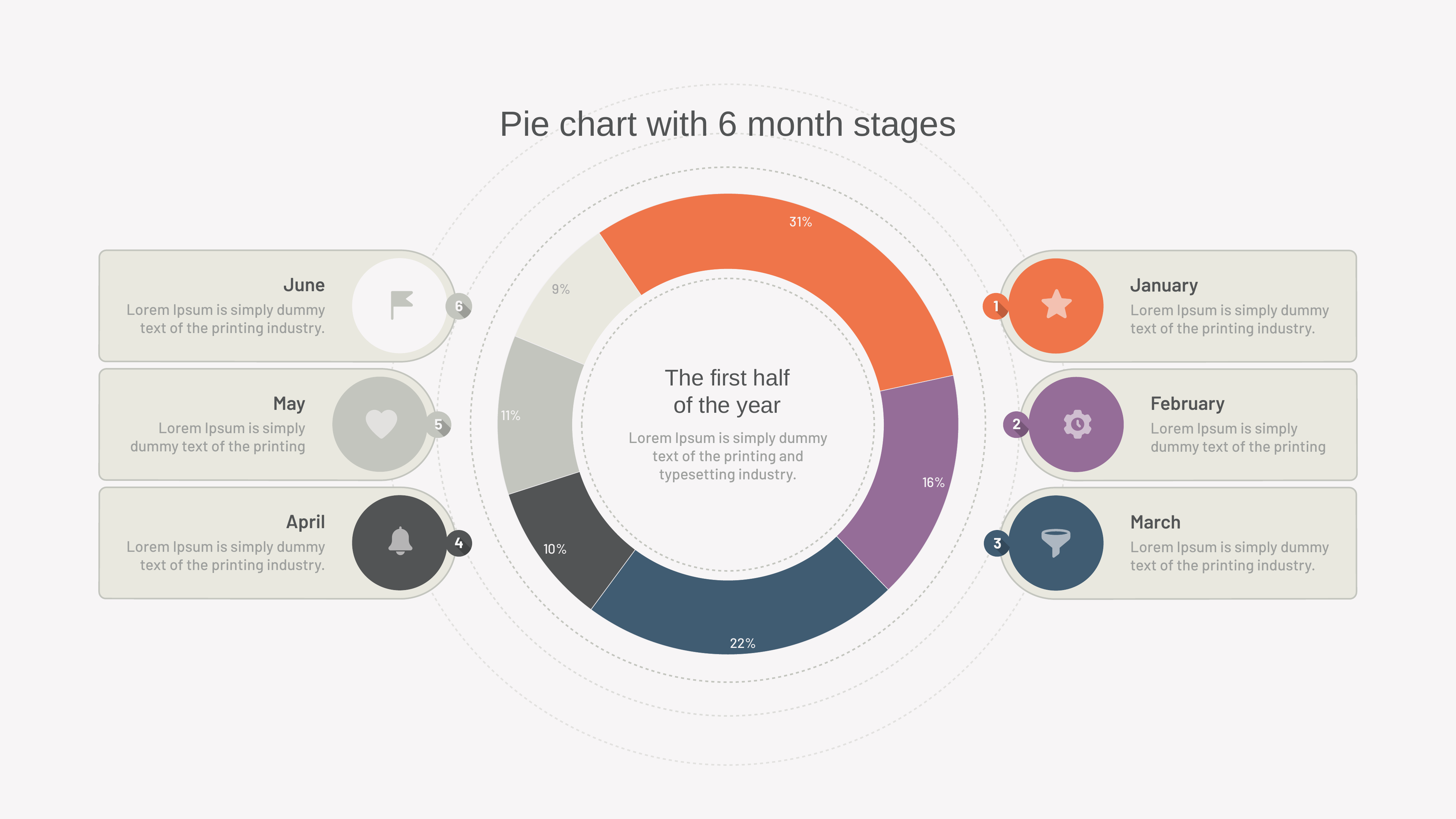

### Chart

| Category | Region 1 |
|---|---|
| January | 250.0 |
| February | 130.0 |
| March | 180.0 |
| April | 80.0 |
| May | 90.0 |
| June | 75.0 |

January

Lorem Ipsum is simply dummy text of the printing industry.

June

Lorem Ipsum is simply dummy text of the printing industry.
The first half of the year

May
February

Lorem Ipsum is simply dummy text of the printing
Lorem Ipsum is simply dummy text of the printing
Lorem Ipsum is simply dummy text of the printing and typesetting industry.

April
March

Lorem Ipsum is simply dummy text of the printing industry.
Lorem Ipsum is simply dummy text of the printing industry.
Pie chart with 6 month stages